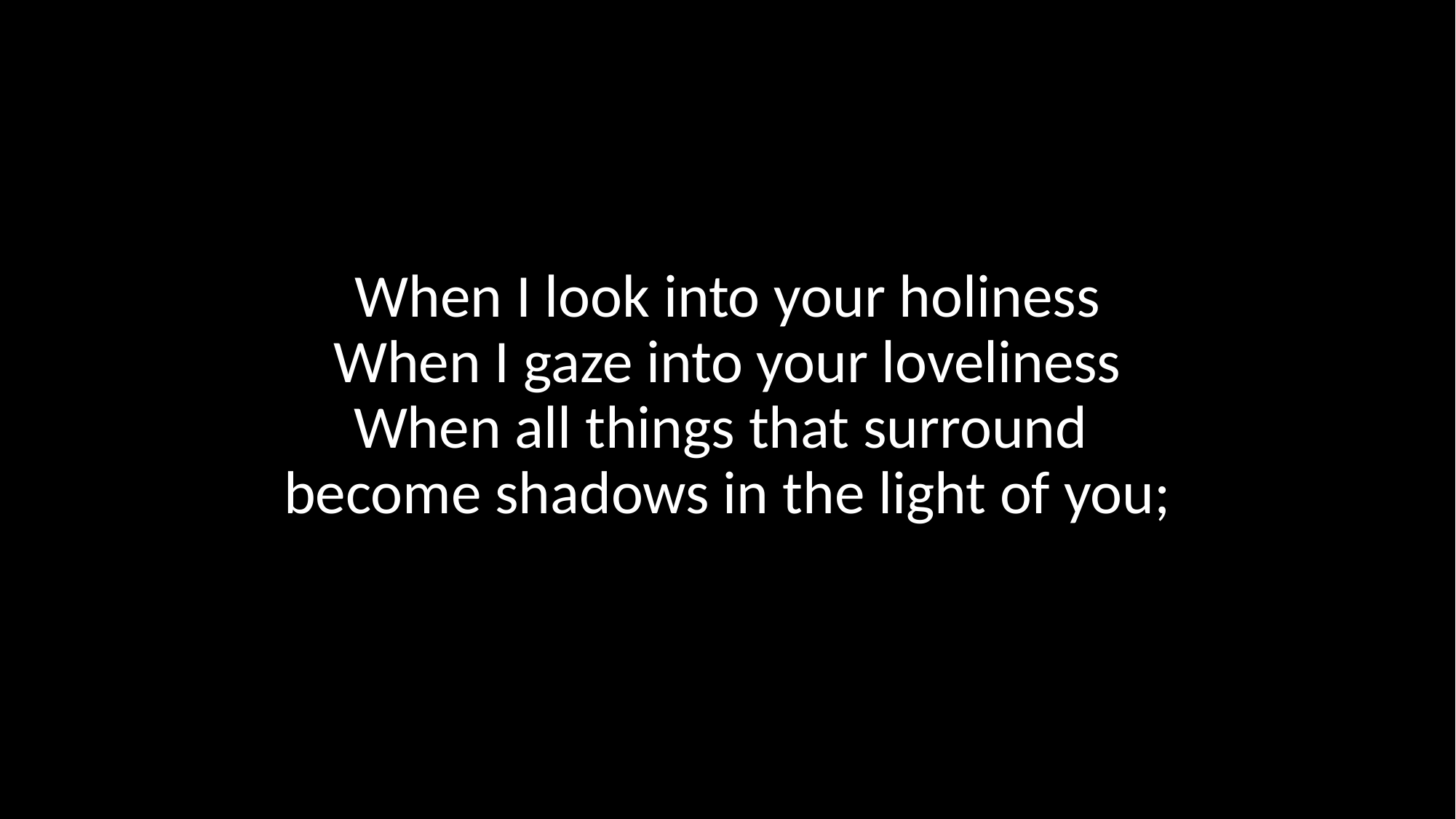

When I look into your holiness
When I gaze into your loveliness
When all things that surround
become shadows in the light of you;